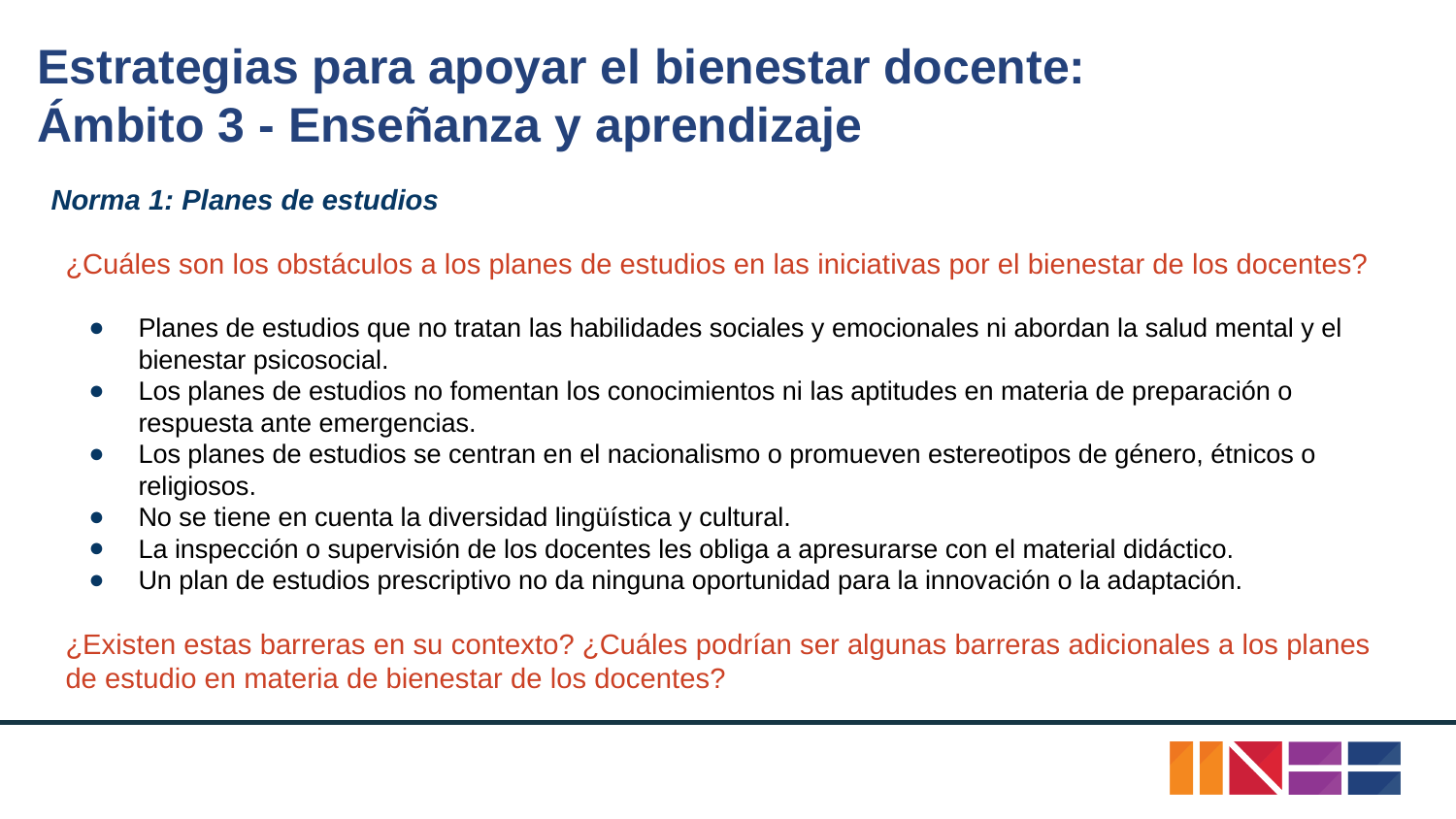

# Estrategias para apoyar el bienestar docente:
Ámbito 3 - Enseñanza y aprendizaje
Norma 1: Planes de estudios

¿Cuáles son los obstáculos a los planes de estudios en las iniciativas por el bienestar de los docentes?

Planes de estudios que no tratan las habilidades sociales y emocionales ni abordan la salud mental y el bienestar psicosocial.
Los planes de estudios no fomentan los conocimientos ni las aptitudes en materia de preparación o respuesta ante emergencias.
Los planes de estudios se centran en el nacionalismo o promueven estereotipos de género, étnicos o religiosos.
No se tiene en cuenta la diversidad lingüística y cultural.
La inspección o supervisión de los docentes les obliga a apresurarse con el material didáctico.
Un plan de estudios prescriptivo no da ninguna oportunidad para la innovación o la adaptación.

¿Existen estas barreras en su contexto? ¿Cuáles podrían ser algunas barreras adicionales a los planes de estudio en materia de bienestar de los docentes?